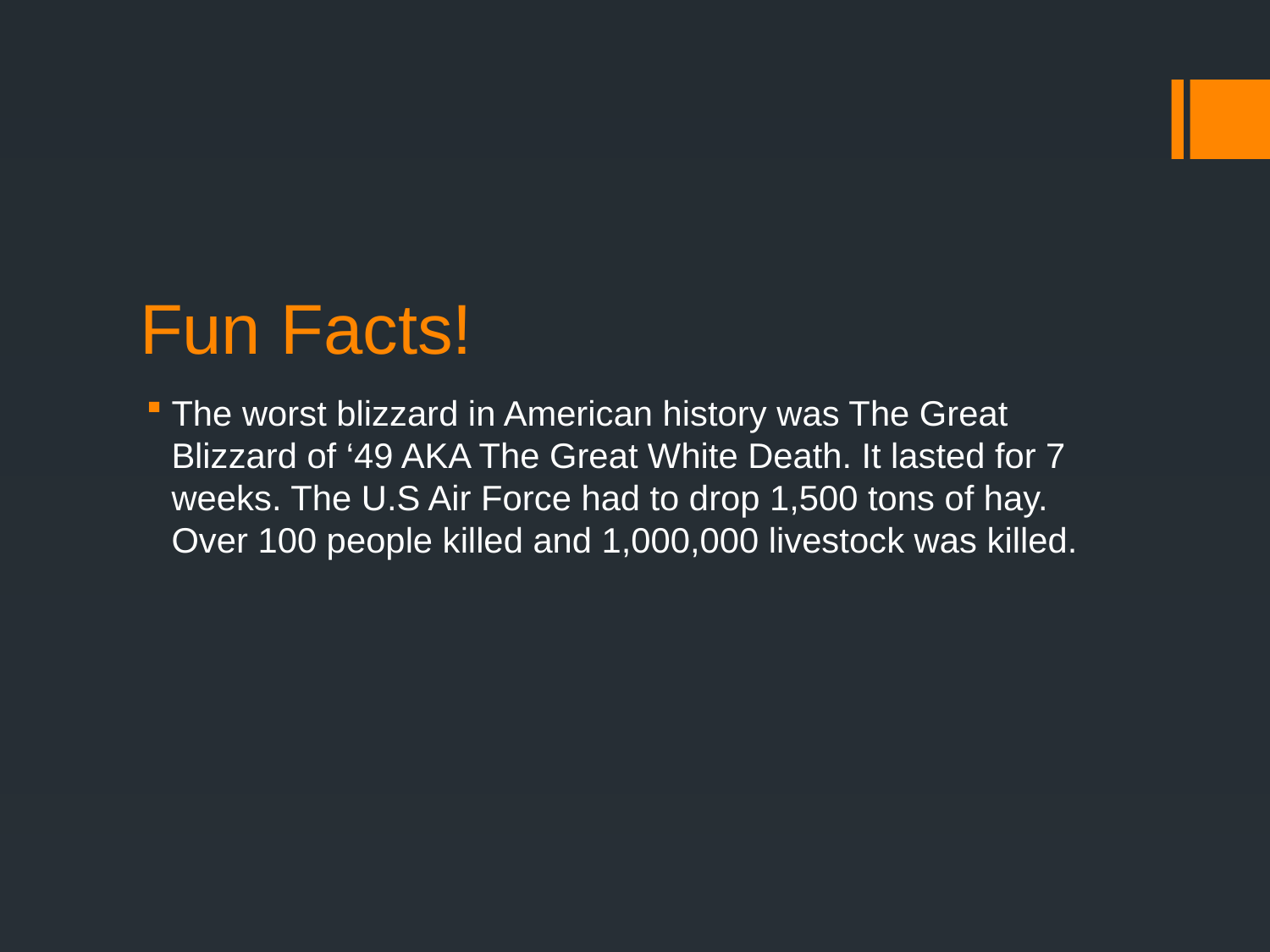

# Fun Facts!
The worst blizzard in American history was The Great Blizzard of ‘49 AKA The Great White Death. It lasted for 7 weeks. The U.S Air Force had to drop 1,500 tons of hay. Over 100 people killed and 1,000,000 livestock was killed.